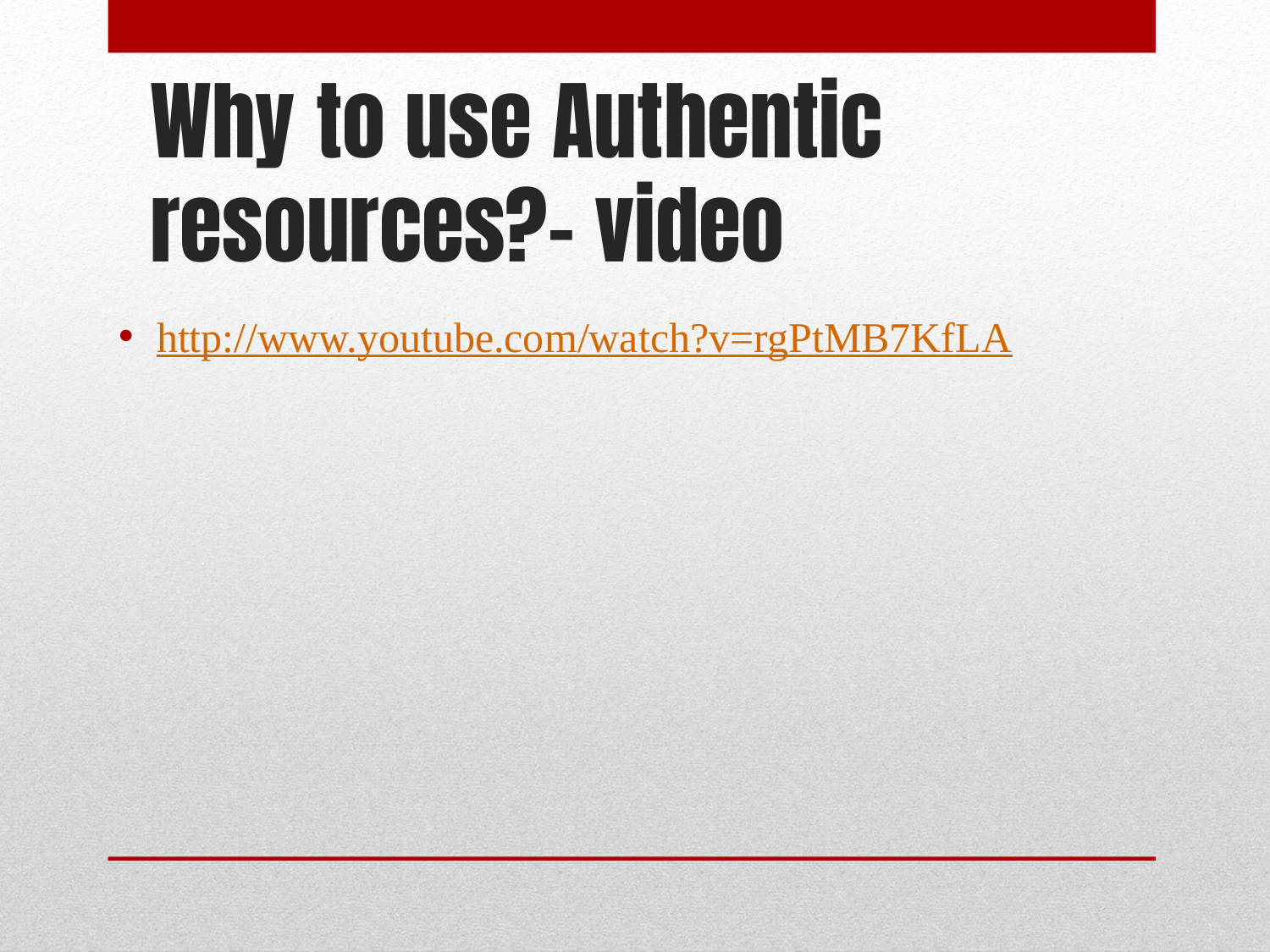

# Why to use Authentic resources?- video
http://www.youtube.com/watch?v=rgPtMB7KfLA